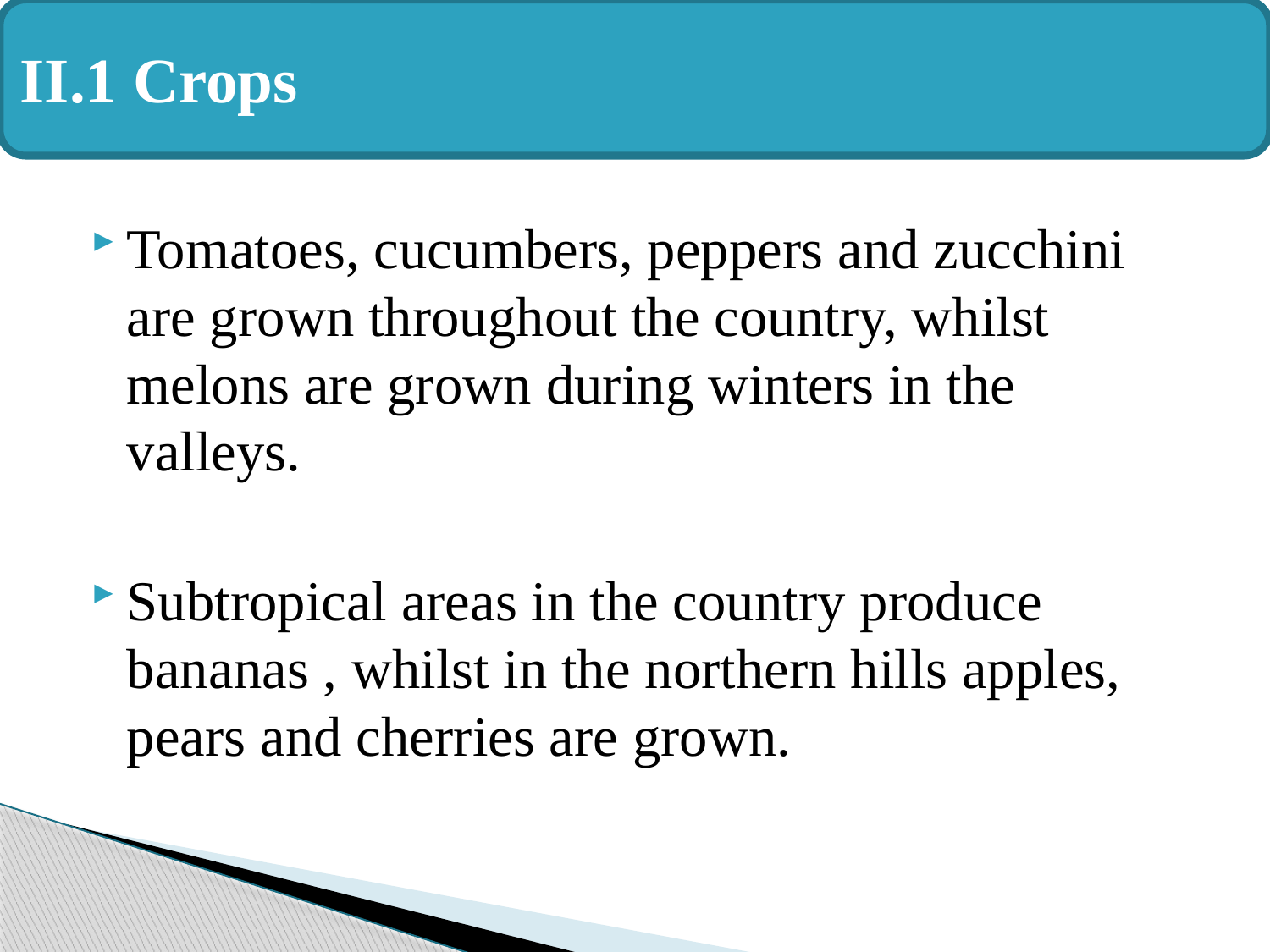

II.1 Crops
#
Tomatoes, cucumbers, peppers and zucchini are grown throughout the country, whilst melons are grown during winters in the valleys.

Subtropical areas in the country produce bananas , whilst in the northern hills apples, pears and cherries are grown.